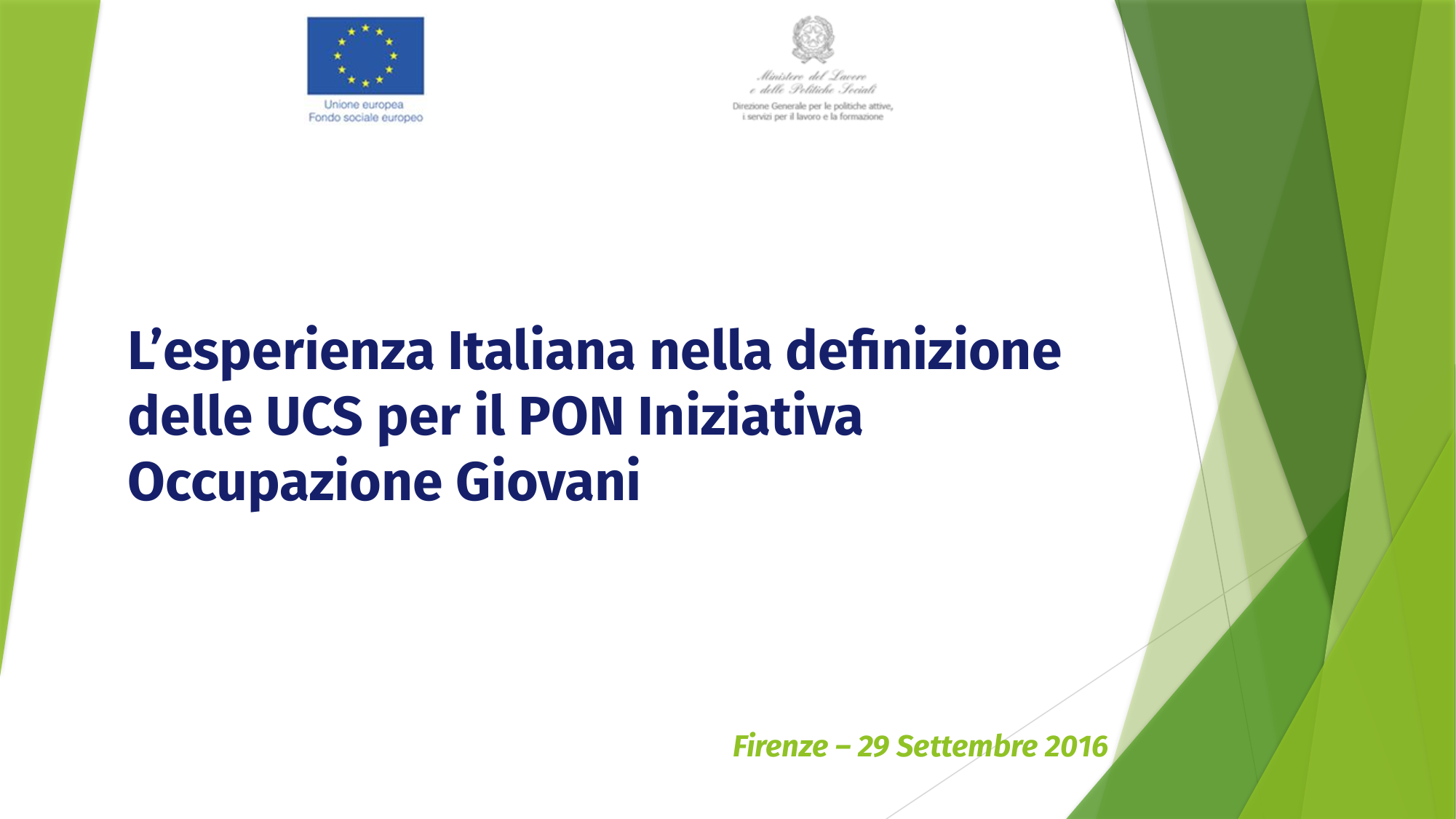

# L’esperienza Italiana nella definizione delle UCS per il PON Iniziativa Occupazione Giovani
 Firenze – 29 Settembre 2016